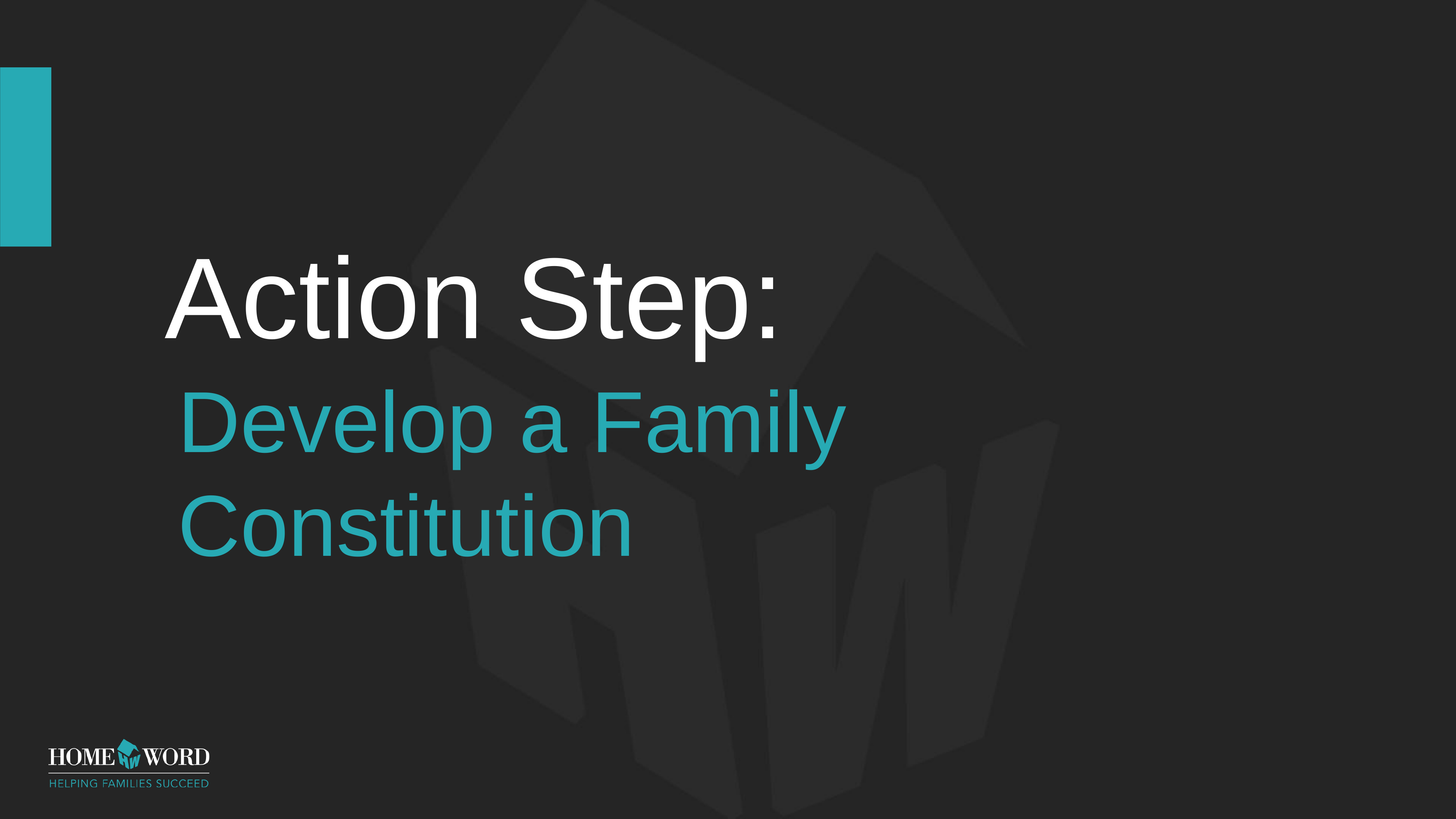

# Action Step:
Develop a Family Constitution